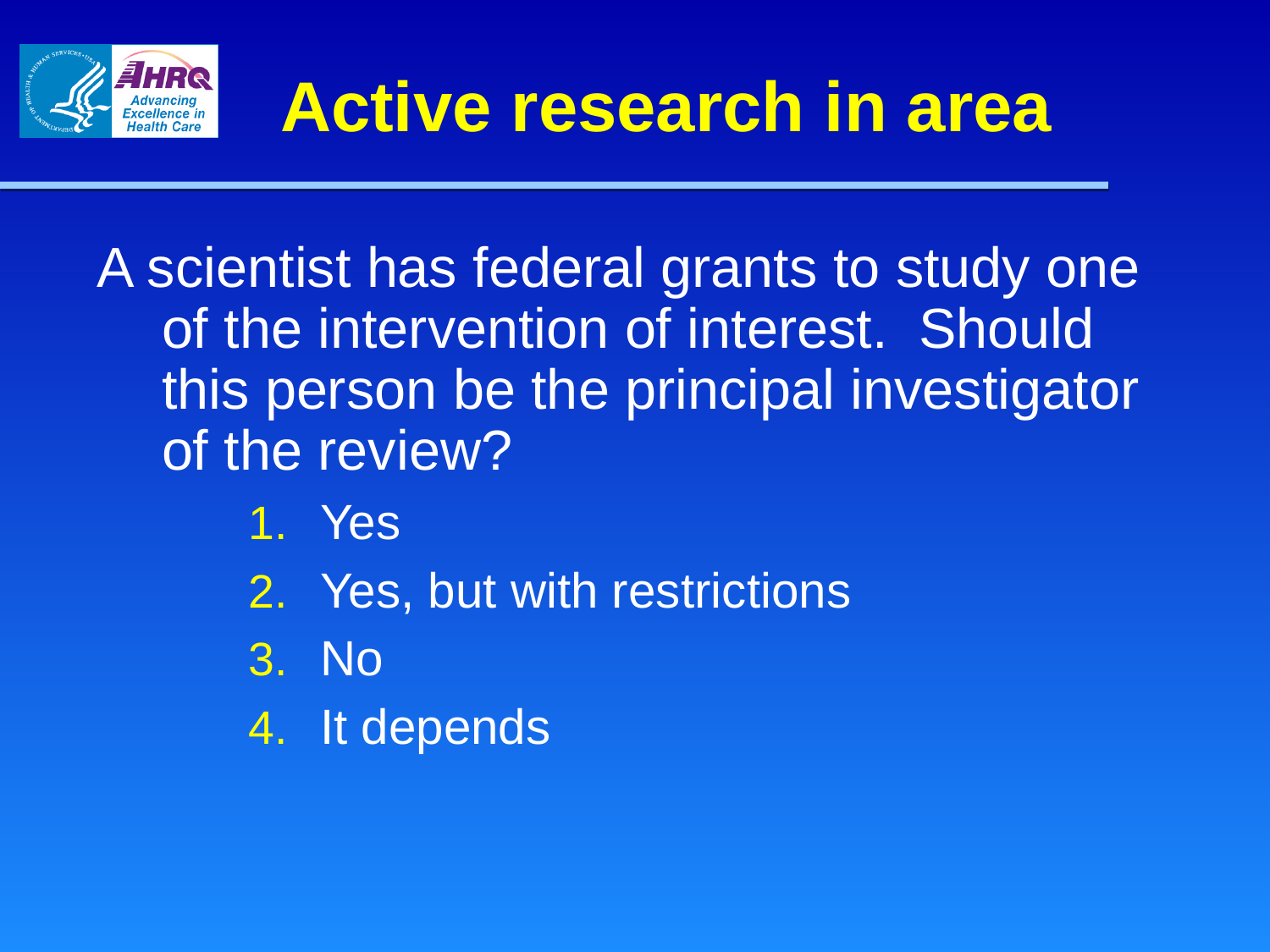

# Active research in area
A scientist has federal grants to study one of the intervention of interest.  Should this person be the principal investigator of the review?
Yes
Yes, but with restrictions
No
It depends